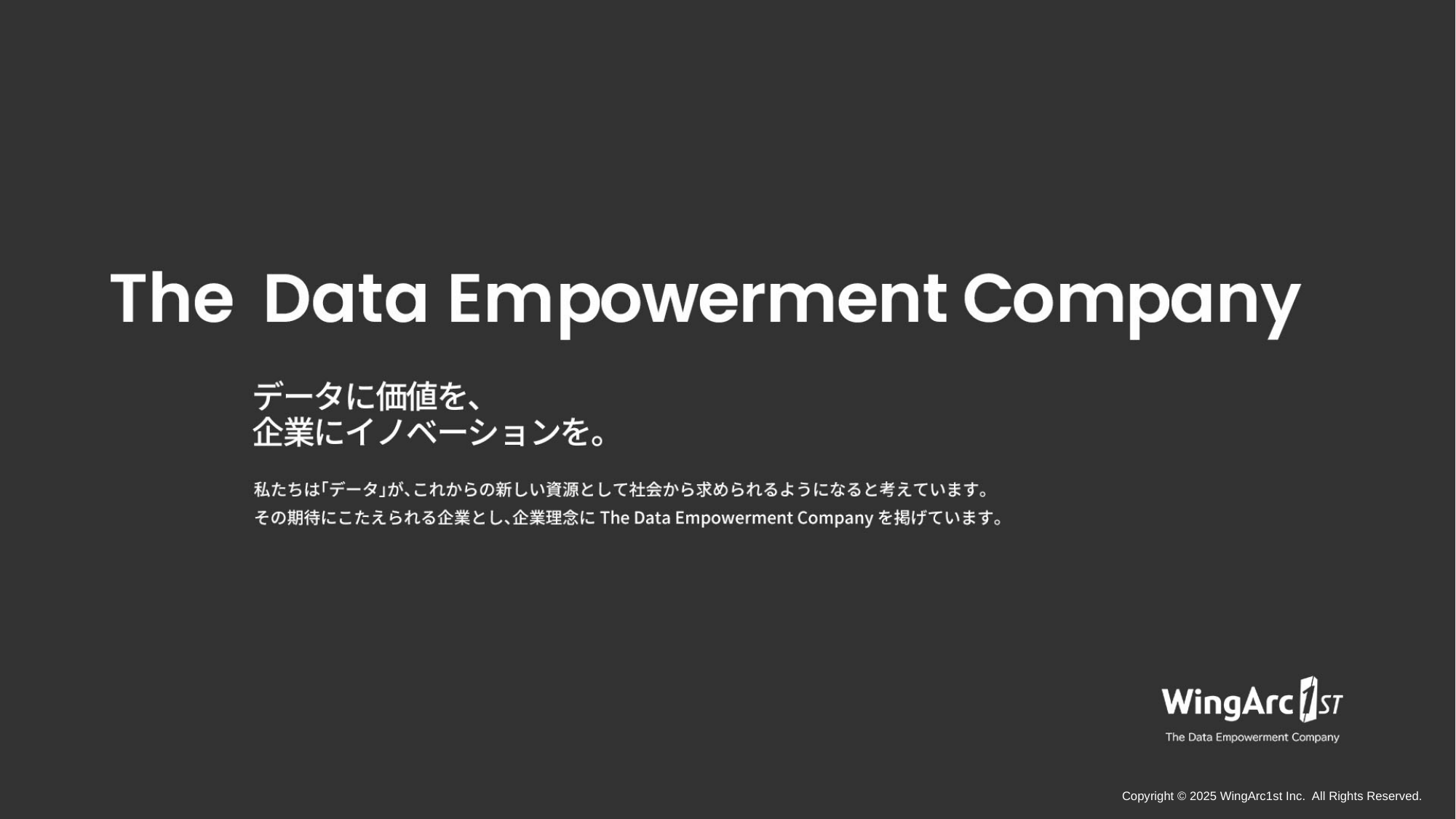

Copyright © 2025 WingArc1st Inc.  All Rights Reserved.